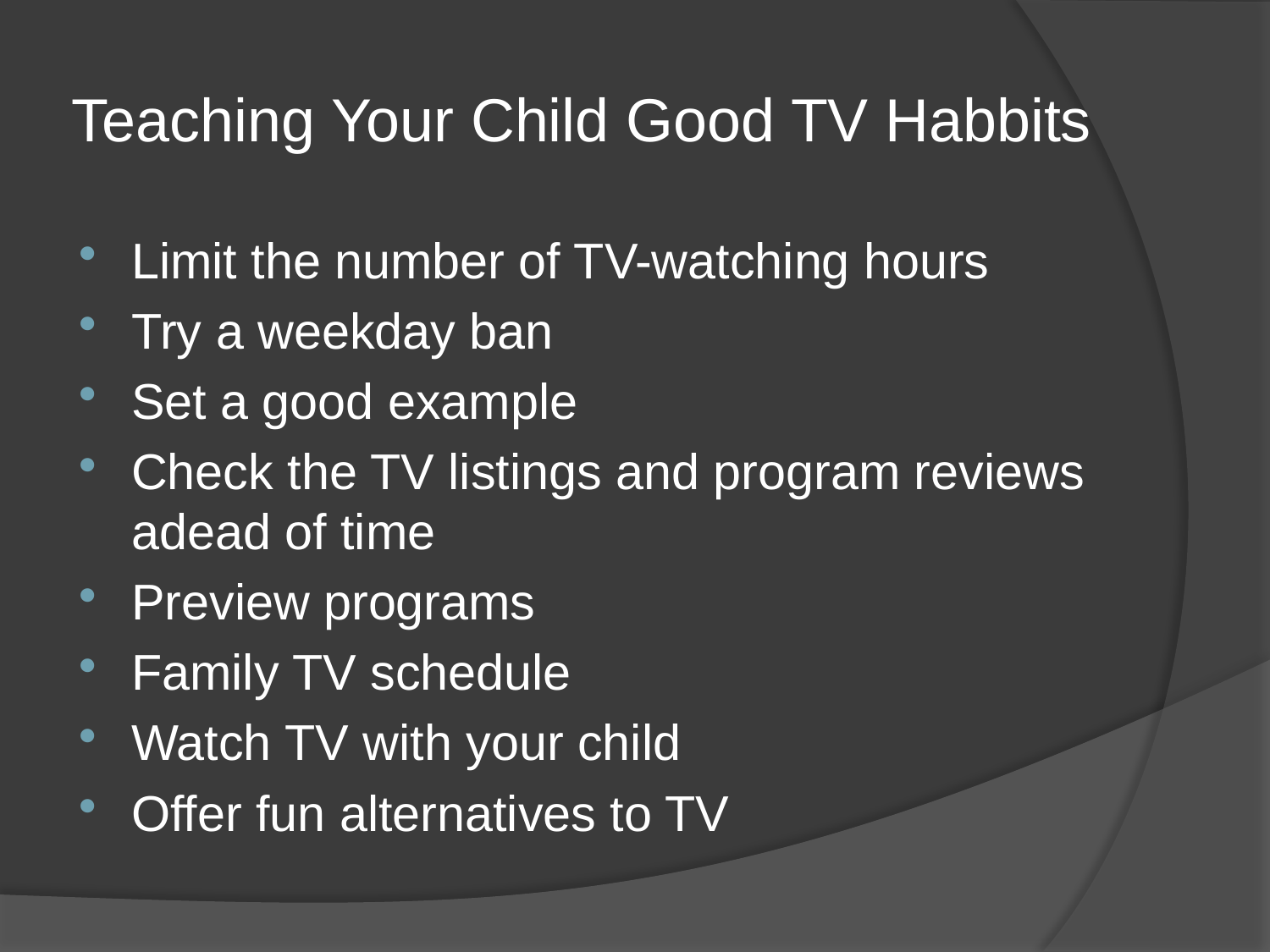

# Teaching Your Child Good TV Habbits
Limit the number of TV-watching hours
Try a weekday ban
Set a good example
Check the TV listings and program reviews adead of time
Preview programs
Family TV schedule
Watch TV with your child
Offer fun alternatives to TV